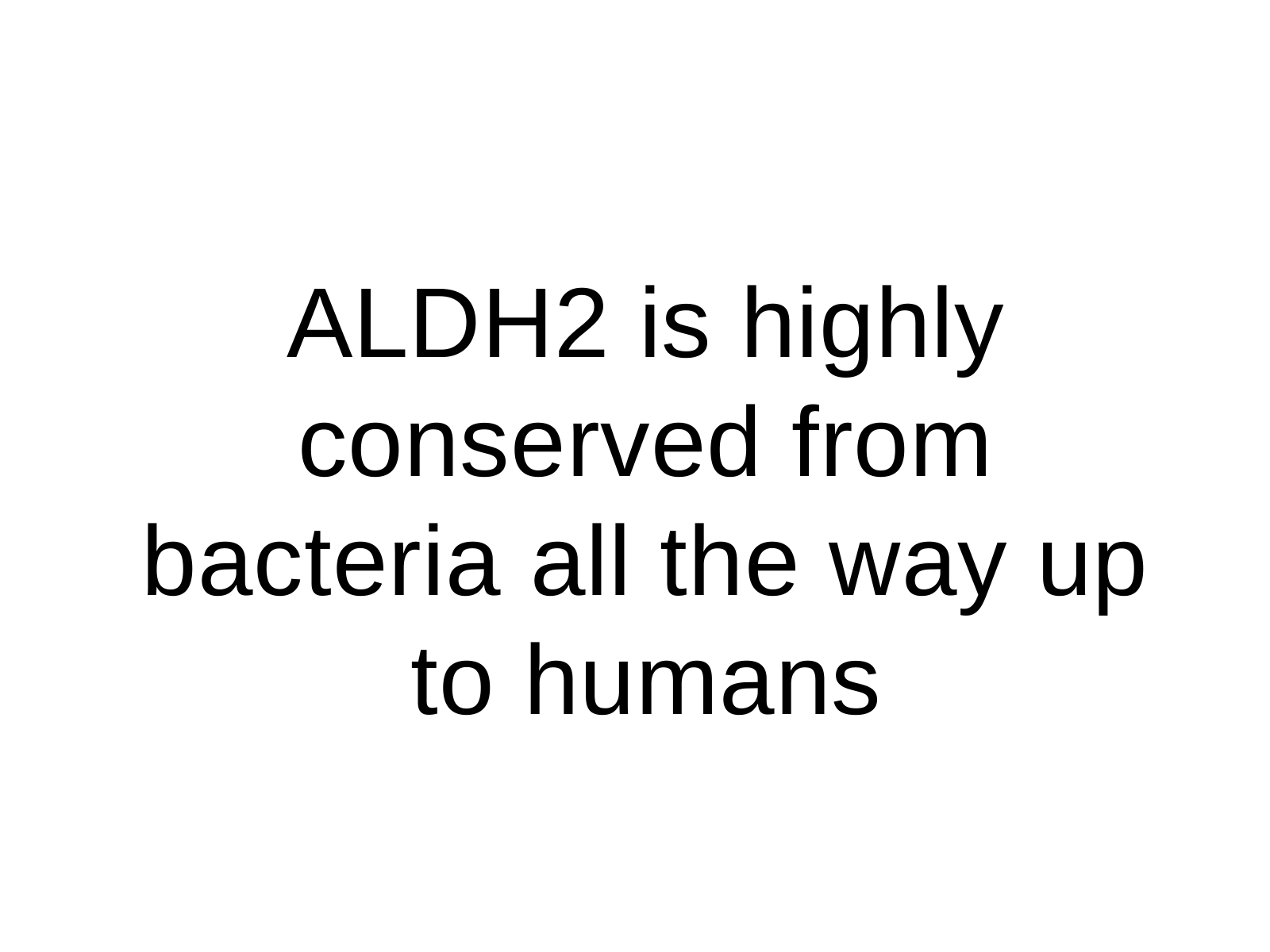

ALDH2 is highly conserved from bacteria all the way up to humans